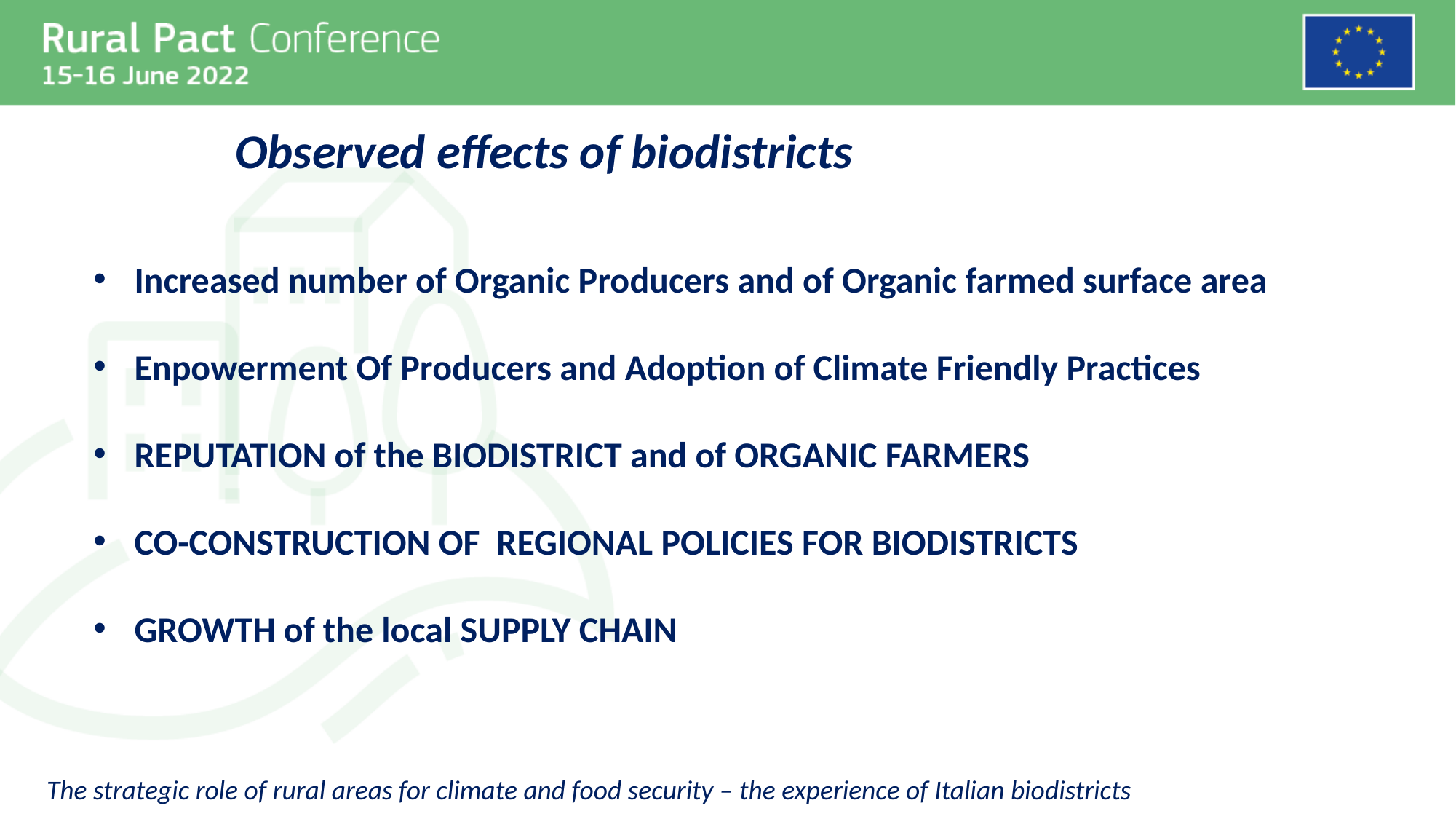

Observed effects of biodistricts
Increased number of Organic Producers and of Organic farmed surface area
Enpowerment Of Producers and Adoption of Climate Friendly Practices
REPUTATION of the BIODISTRICT and of ORGANIC FARMERS
CO-CONSTRUCTION OF  REGIONAL POLICIES FOR BIODISTRICTS
GROWTH of the local SUPPLY CHAIN

The strategic role of rural areas for climate and food security – the experience of Italian biodistricts